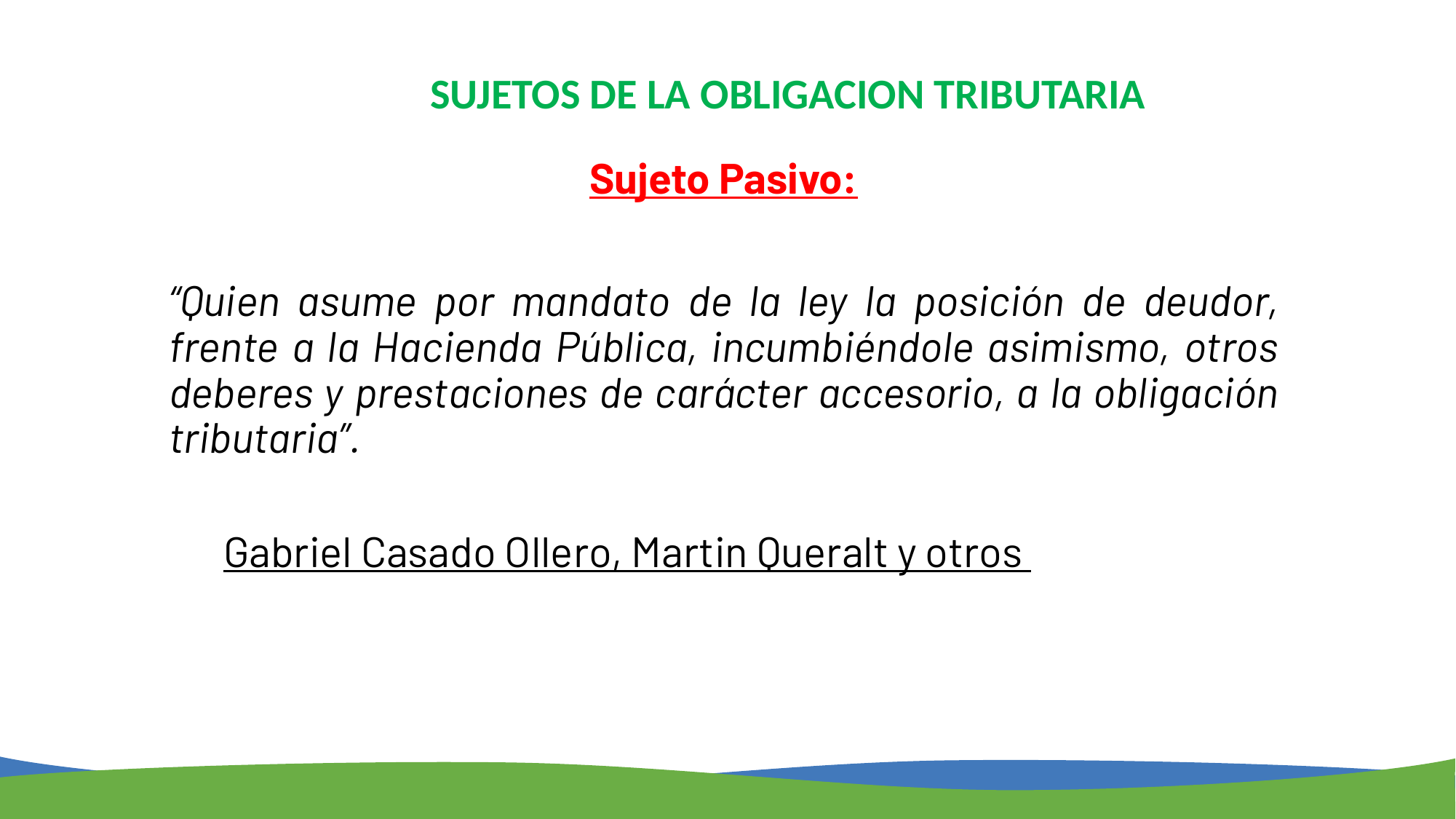

SUJETOS DE LA OBLIGACION TRIBUTARIA
Sujeto Pasivo:

“Quien asume por mandato de la ley la posición de deudor, frente a la Hacienda Pública, incumbiéndole asimismo, otros deberes y prestaciones de carácter accesorio, a la obligación tributaria”.

Gabriel Casado Ollero, Martin Queralt y otros